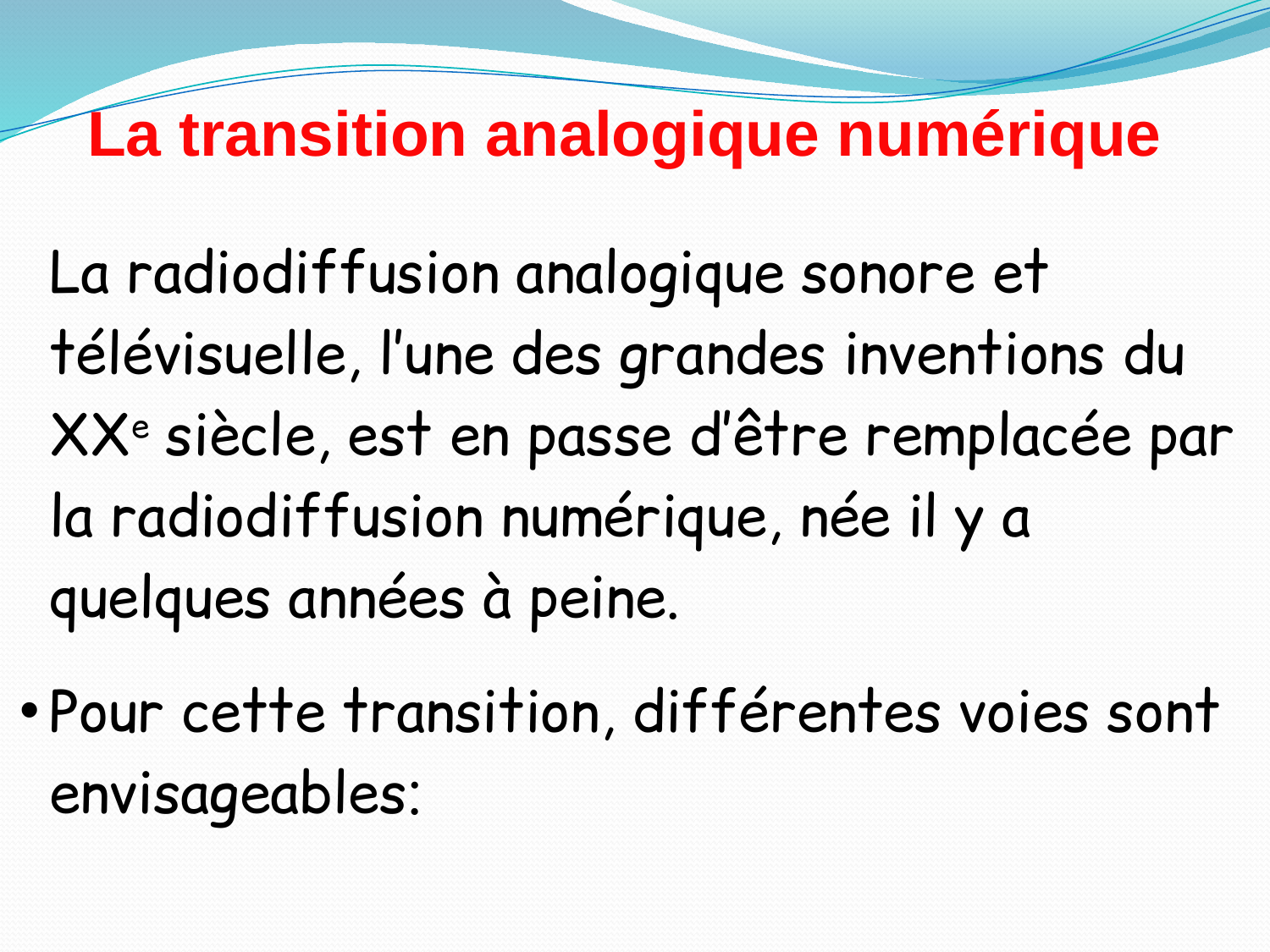

La transition analogique numérique

La radiodiffusion analogique sonore et télévisuelle, l’une des grandes inventions du XXe siècle, est en passe d’être remplacée par la radiodiffusion numérique, née il y a quelques années à peine.
Pour cette transition, différentes voies sont envisageables: